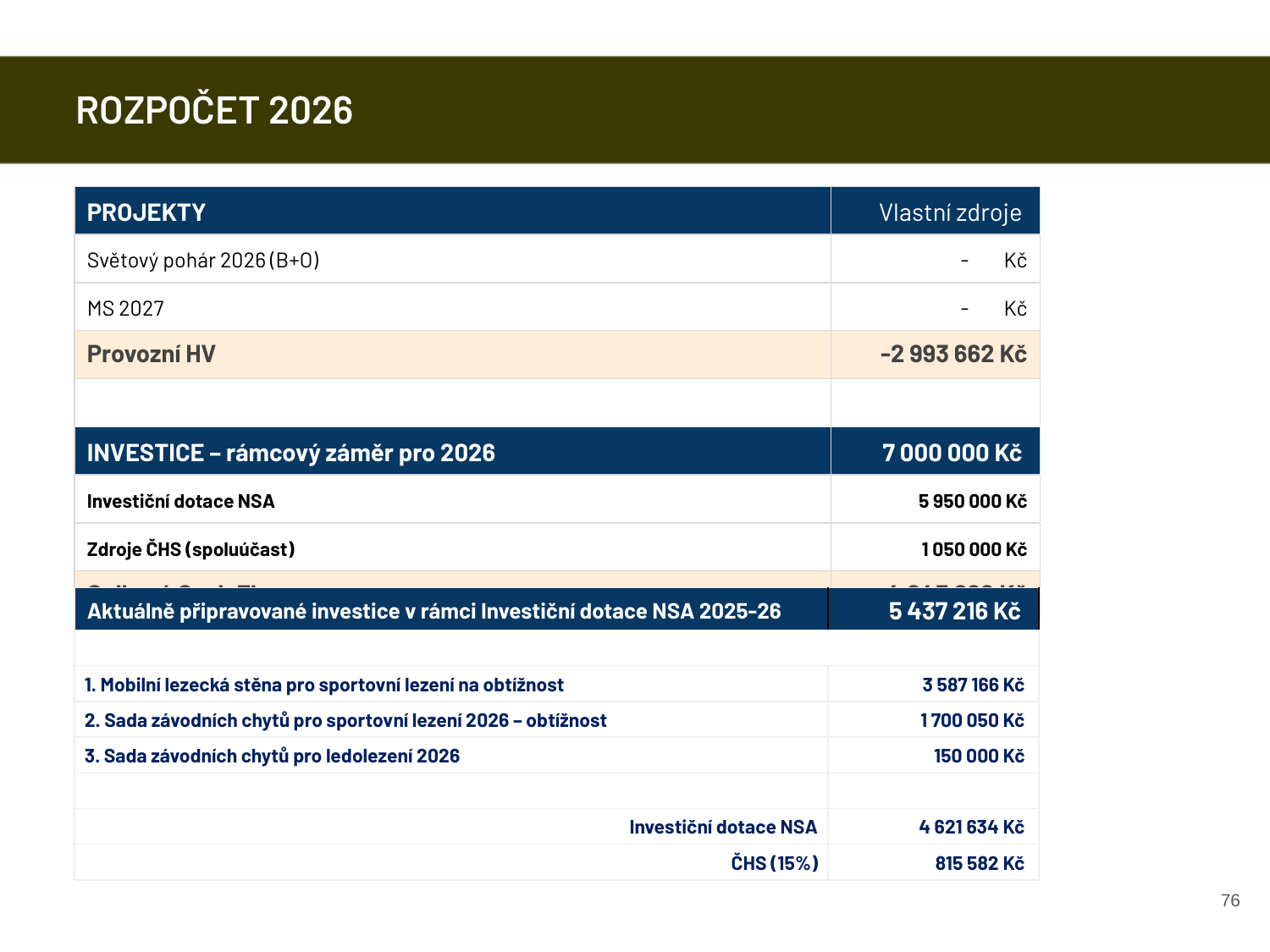

ROZPOČET 2026
| PROJEKTY | Vlastní zdroje |  |
| --- | --- | --- |
| Světový pohár 2026 (B+O) | Kč |  |
| MS 2027 | Kč |  |
| Provozní HV | -2 993 662 Kč |  |
|  |  |  |
| INVESTICE – rámcový záměr pro 2026 | 7 000 000 Kč |  |
| Investiční dotace NSA | 5 950 000 Kč |  |
| Zdroje ČHS (spoluúčast) | 1 050 000 Kč |  |
| Celkové Cash Flow | -4 043 662 Kč |  |
| Aktuálně připravované investice v rámci Investiční dotace NSA 2025-26 | 5 437 216 Kč |
| --- | --- |
|  |  |
| 1. Mobilní lezecká stěna pro sportovní lezení na obtížnost | 3 587 166 Kč |
| 2. Sada závodních chytů pro sportovní lezení 2026 – obtížnost | 1 700 050 Kč |
| 3. Sada závodních chytů pro ledolezení 2026 | 150 000 Kč |
|  |  |
| Investiční dotace NSA | 4 621 634 Kč |
| ČHS (15%) | 815 582 Kč |
76